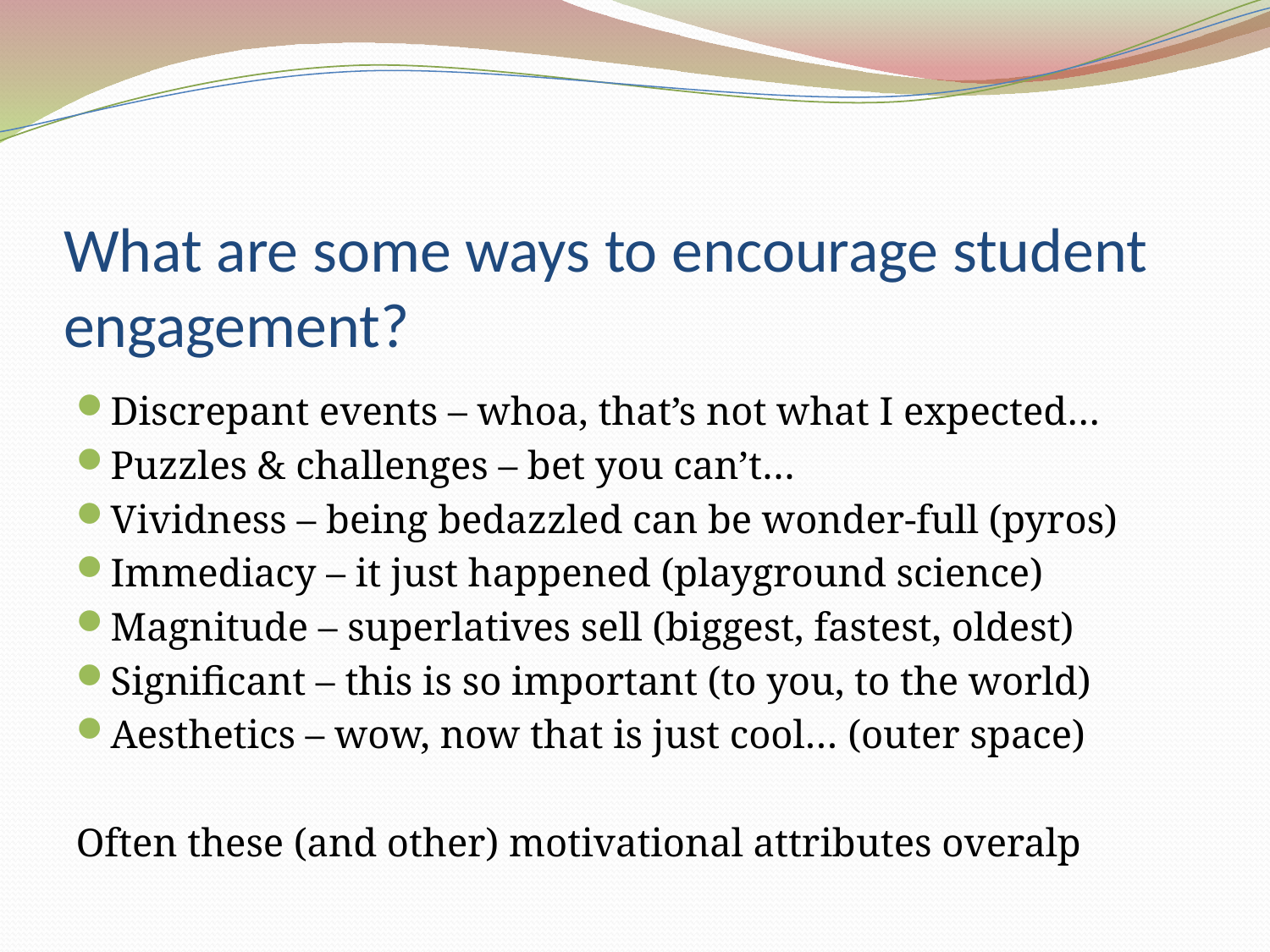

# What are some ways to encourage student engagement?
Discrepant events – whoa, that’s not what I expected…
Puzzles & challenges – bet you can’t…
Vividness – being bedazzled can be wonder-full (pyros)
Immediacy – it just happened (playground science)
Magnitude – superlatives sell (biggest, fastest, oldest)
Significant – this is so important (to you, to the world)
Aesthetics – wow, now that is just cool… (outer space)

Often these (and other) motivational attributes overalp